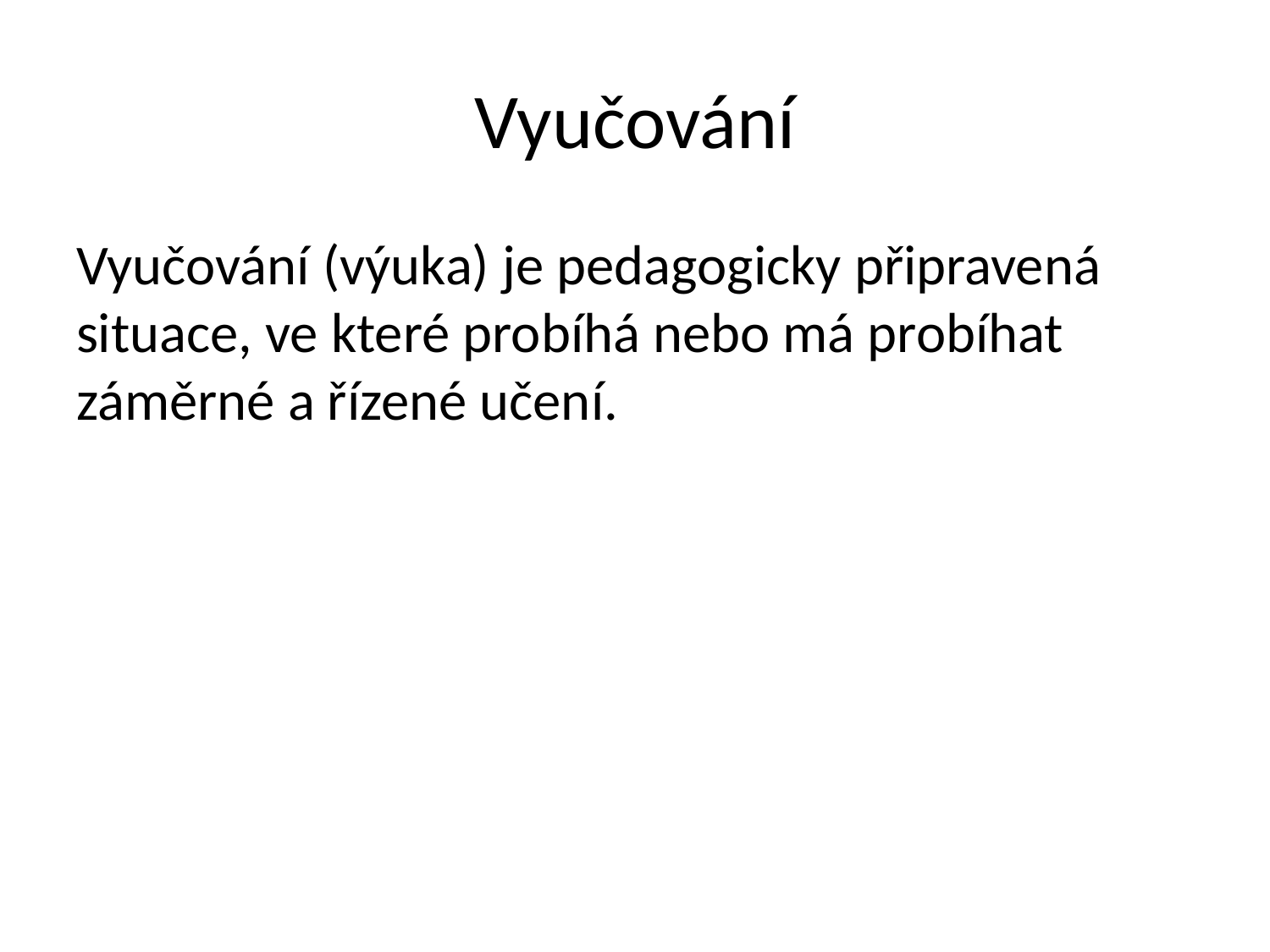

# Vyučování
Vyučování (výuka) je pedagogicky připravená situace, ve které probíhá nebo má probíhat záměrné a řízené učení.